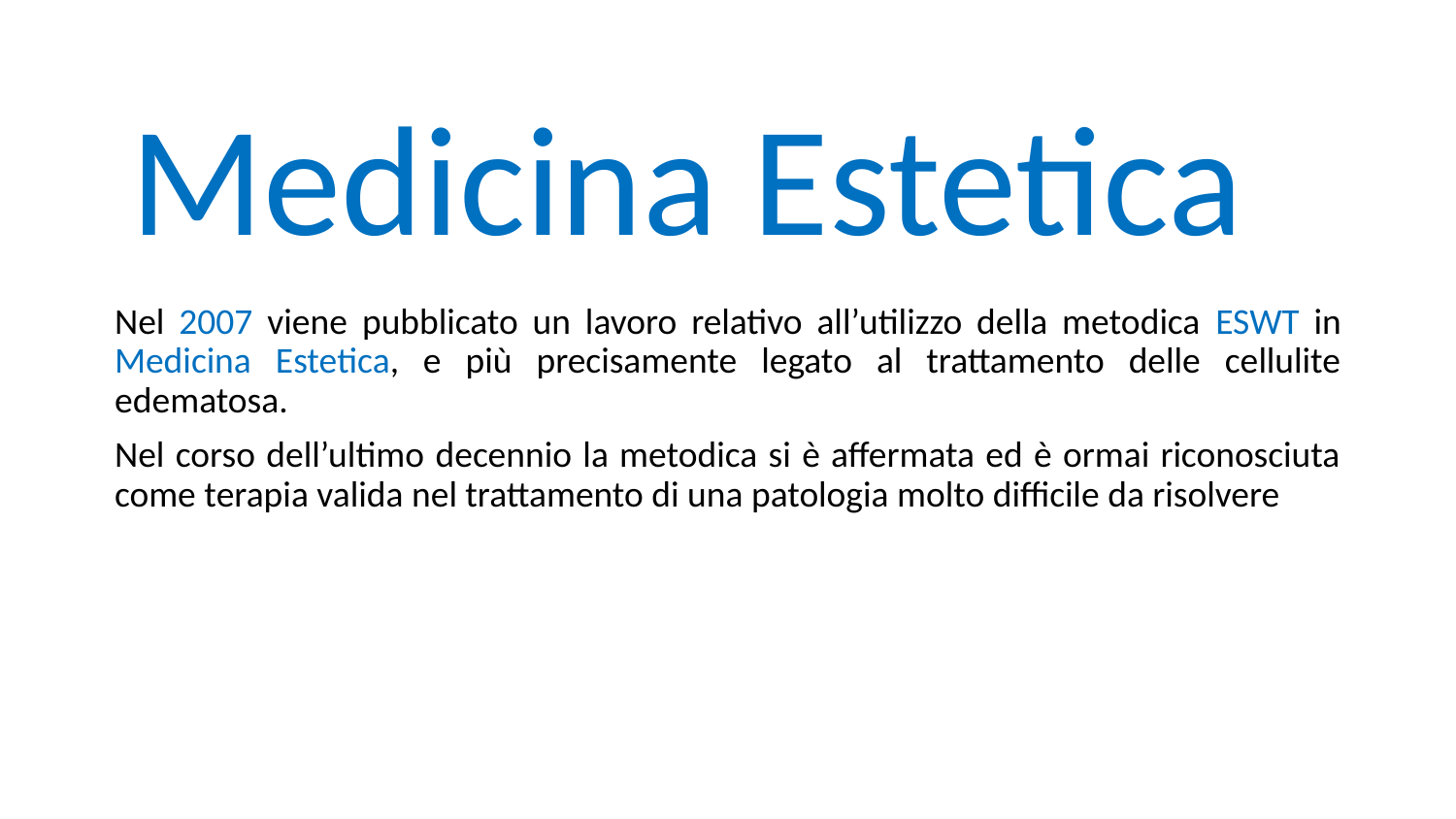

# Medicina Estetica
Nel 2007 viene pubblicato un lavoro relativo all’utilizzo della metodica ESWT in Medicina Estetica, e più precisamente legato al trattamento delle cellulite edematosa.
Nel corso dell’ultimo decennio la metodica si è affermata ed è ormai riconosciuta come terapia valida nel trattamento di una patologia molto difficile da risolvere